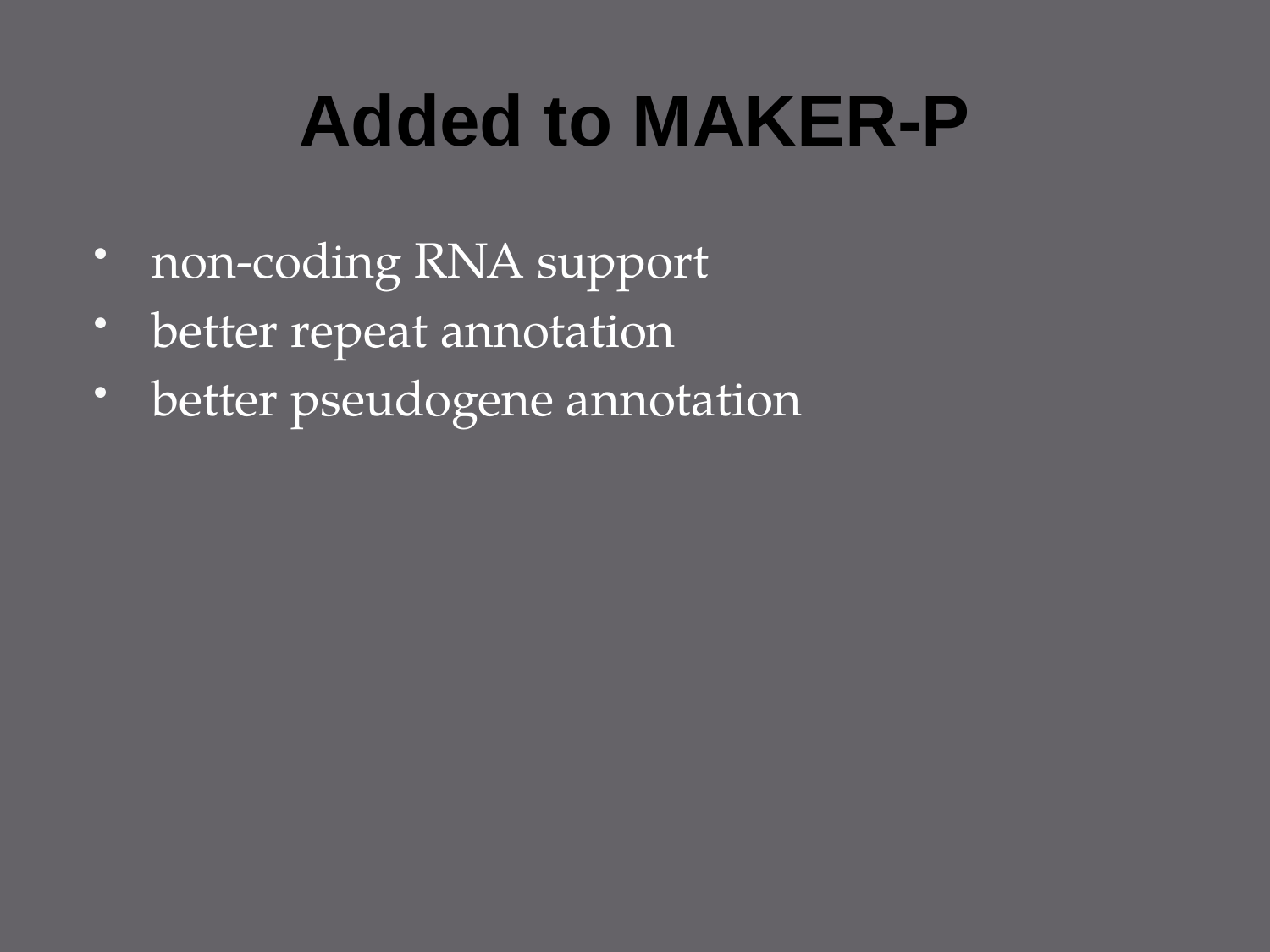

# Added to MAKER-P
non-coding RNA support
better repeat annotation
better pseudogene annotation